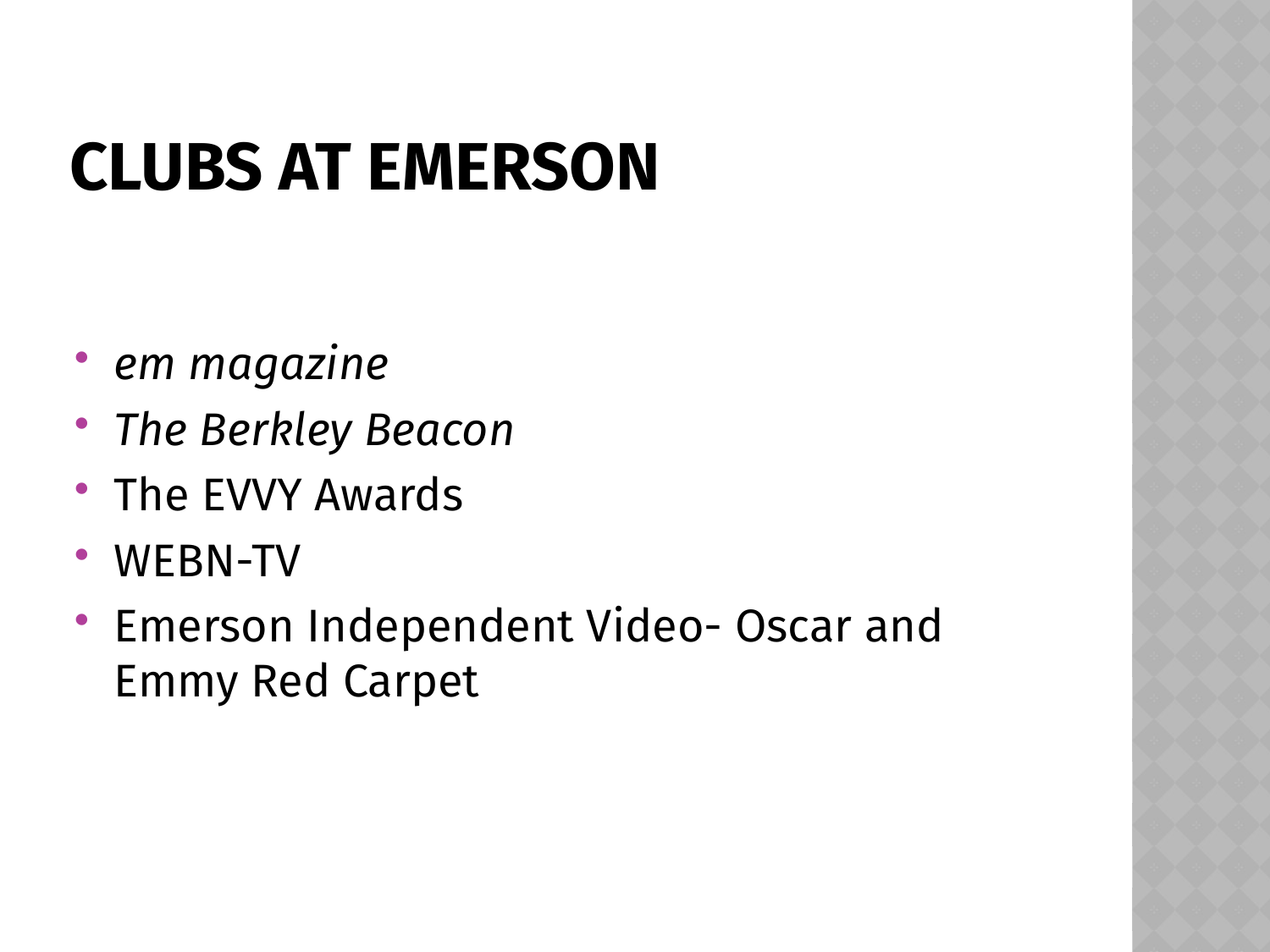

# Clubs At Emerson
em magazine
The Berkley Beacon
The EVVY Awards
WEBN-TV
Emerson Independent Video- Oscar and Emmy Red Carpet